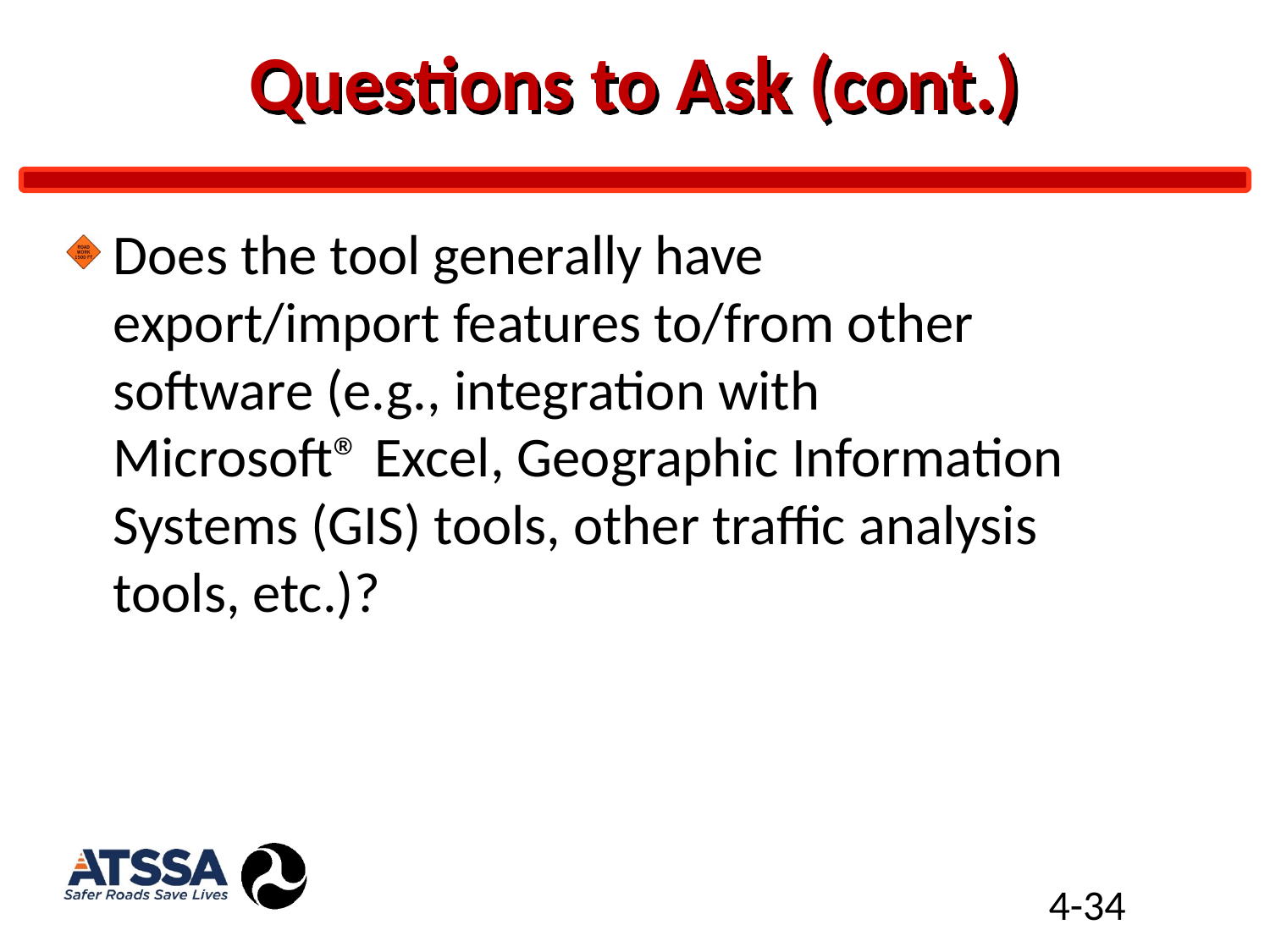

# Questions to Ask (cont.)
Does the tool generally have export/import features to/from other software (e.g., integration with Microsoft® Excel, Geographic Information Systems (GIS) tools, other traffic analysis tools, etc.)?